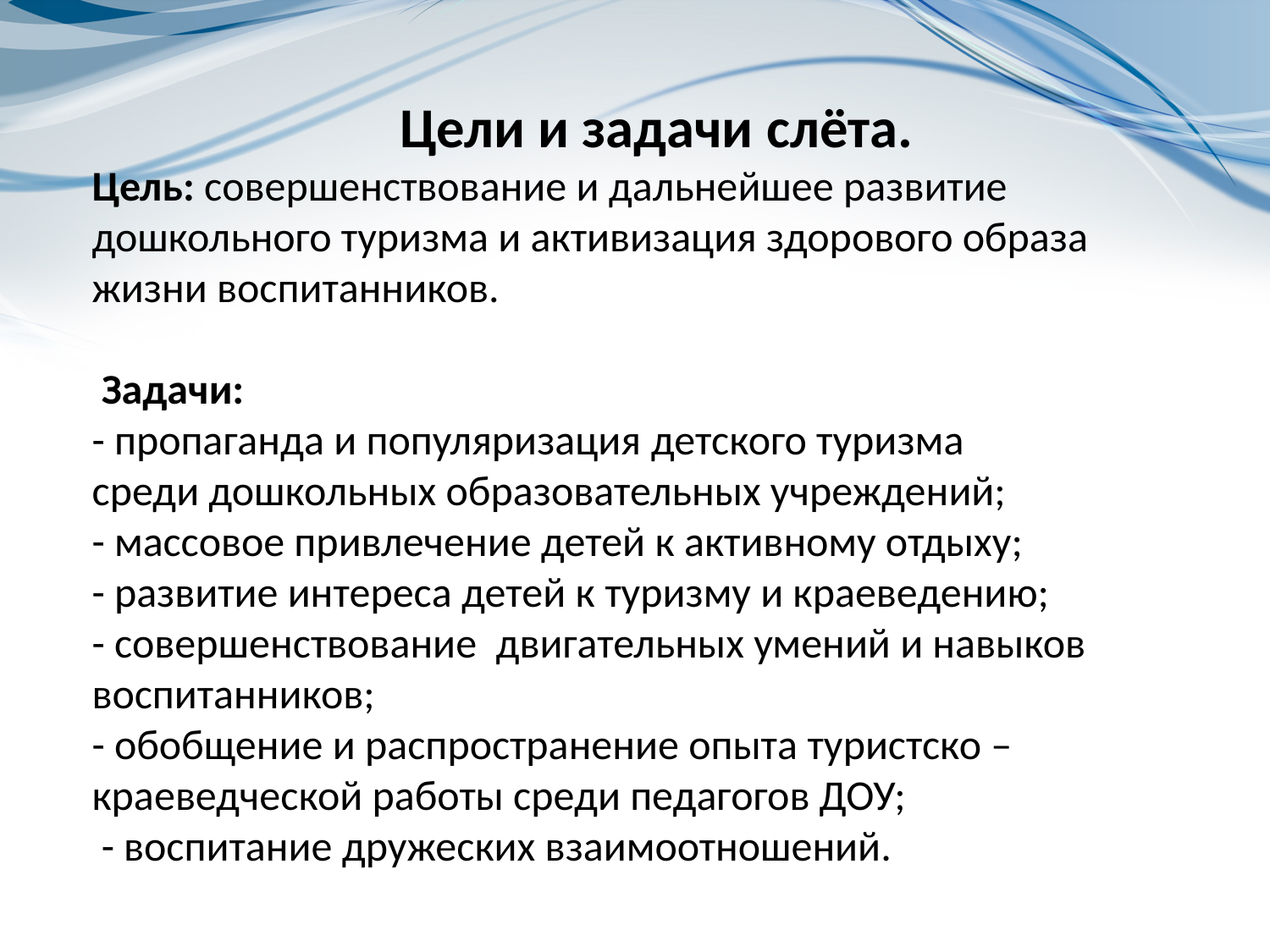

Цели и задачи слёта.
Цель: совершенствование и дальнейшее развитие дошкольного туризма и активизация здорового образа жизни воспитанников.

 Задачи:
- пропаганда и популяризация детского туризма среди дошкольных образовательных учреждений;
- массовое привлечение детей к активному отдыху;
- развитие интереса детей к туризму и краеведению;
- совершенствование  двигательных умений и навыков воспитанников;
- обобщение и распространение опыта туристско – краеведческой работы среди педагогов ДОУ;
 - воспитание дружеских взаимоотношений.